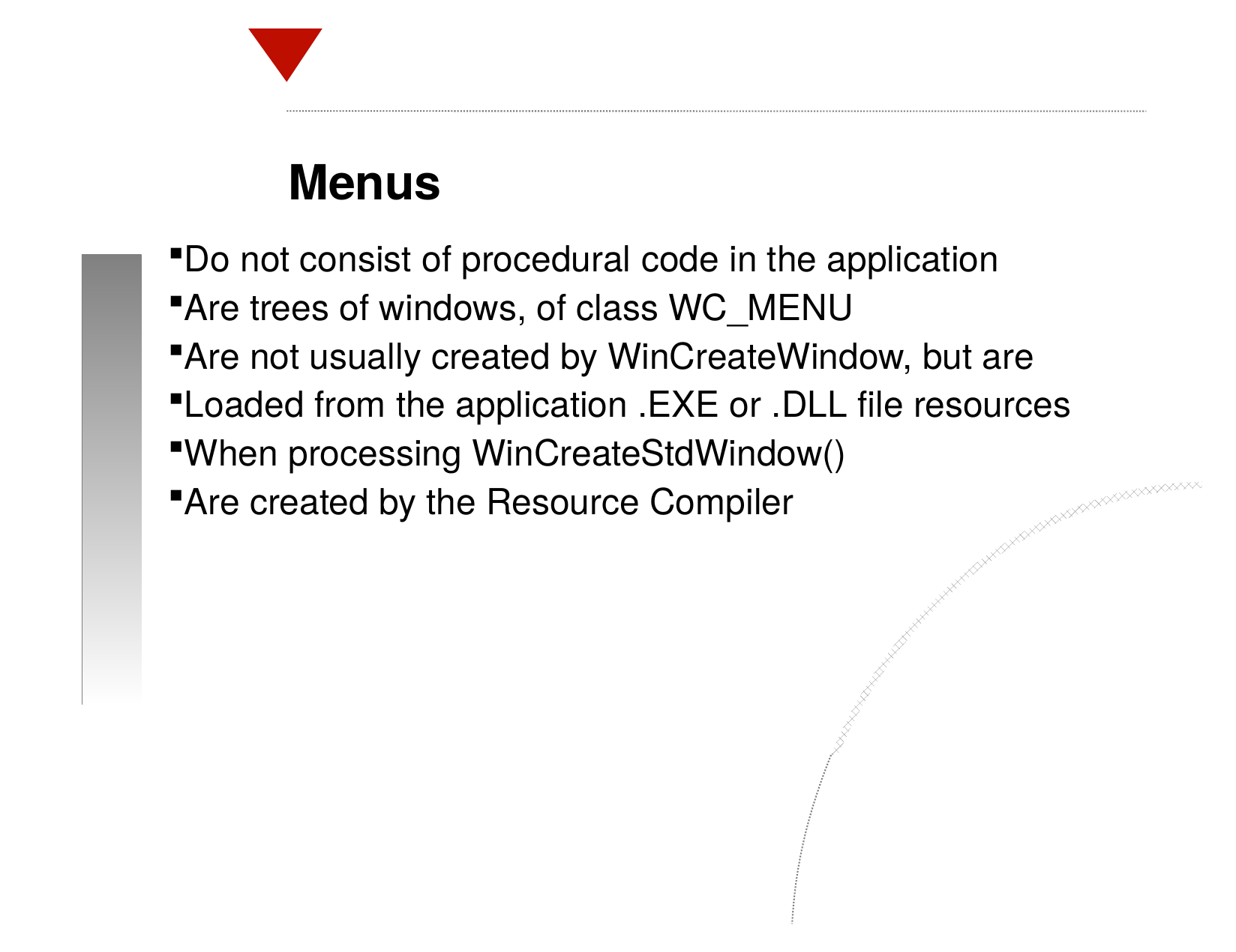

Menus
Do not consist of procedural code in the application
Are trees of windows, of class WC_MENU
Are not usually created by WinCreateWindow, but are
Loaded from the application .EXE or .DLL file resources
When processing WinCreateStdWindow()
Are created by the Resource Compiler